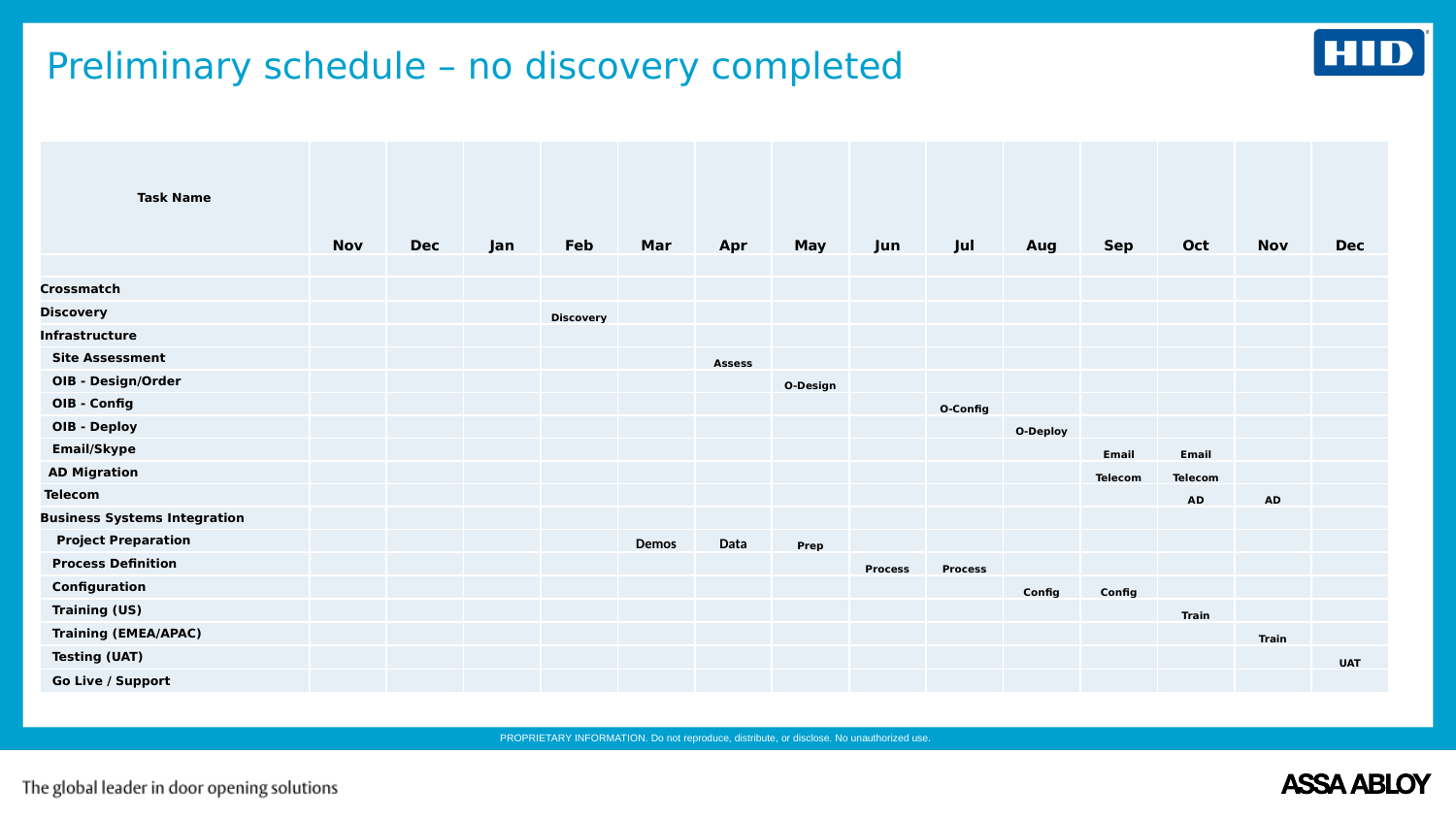

Preliminary schedule – no discovery completed

| Task Name | Nov | Dec | Jan | Feb | Mar | Apr | May | Jun | Jul | Aug | Sep | Oct | Nov | Dec |
| --- | --- | --- | --- | --- | --- | --- | --- | --- | --- | --- | --- | --- | --- | --- |
|  |  |  |  |  |  |  |  |  |  |  |  |  |  |  |
| Crossmatch |  |  |  |  |  |  |  |  |  |  |  |  |  |  |
| Discovery |  |  |  | Discovery |  |  |  |  |  |  |  |  |  |  |
| Infrastructure |  |  |  |  |  |  |  |  |  |  |  |  |  |  |
| Site Assessment |  |  |  |  |  | Assess |  |  |  |  |  |  |  |  |
| OIB - Design/Order |  |  |  |  |  |  | O-Design |  |  |  |  |  |  |  |
| OIB - Config |  |  |  |  |  |  |  |  | O-Config |  |  |  |  |  |
| OIB - Deploy |  |  |  |  |  |  |  |  |  | O-Deploy |  |  |  |  |
| Email/Skype |  |  |  |  |  |  |  |  |  |  | Email | Email |  |  |
| AD Migration |  |  |  |  |  |  |  |  |  |  | Telecom | Telecom |  |  |
| Telecom |  |  |  |  |  |  |  |  |  |  |  | AD | AD |  |
| Business Systems Integration |  |  |  |  |  |  |  |  |  |  |  |  |  |  |
| Project Preparation |  |  |  |  | Demos | Data | Prep |  |  |  |  |  |  |  |
| Process Definition |  |  |  |  |  |  |  | Process | Process |  |  |  |  |  |
| Configuration |  |  |  |  |  |  |  |  |  | Config | Config |  |  |  |
| Training (US) |  |  |  |  |  |  |  |  |  |  |  | Train |  |  |
| Training (EMEA/APAC) |  |  |  |  |  |  |  |  |  |  |  |  | Train |  |
| Testing (UAT) |  |  |  |  |  |  |  |  |  |  |  |  |  | UAT |
| Go Live / Support |  |  |  |  |  |  |  |  |  |  |  |  |  |  |